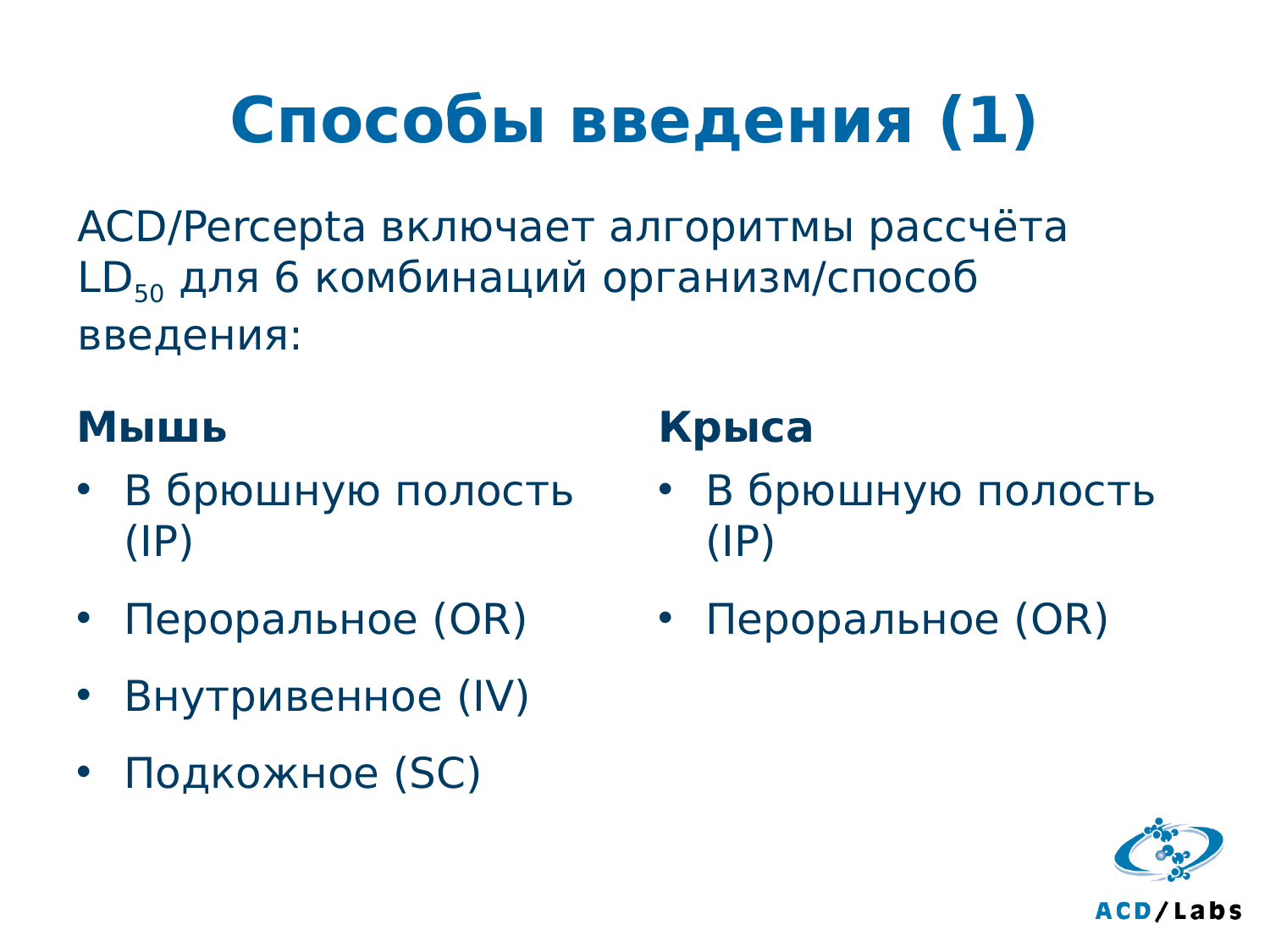

# Способы введения (1)
ACD/Percepta включает алгоритмы рассчёта LD50 для 6 комбинаций организм/способ введения:
Мышь
Крыса
В брюшную полость (IP)
Пероральное (OR)
Внутривенное (IV)
Подкожное (SC)
В брюшную полость (IP)
Пероральное (OR)